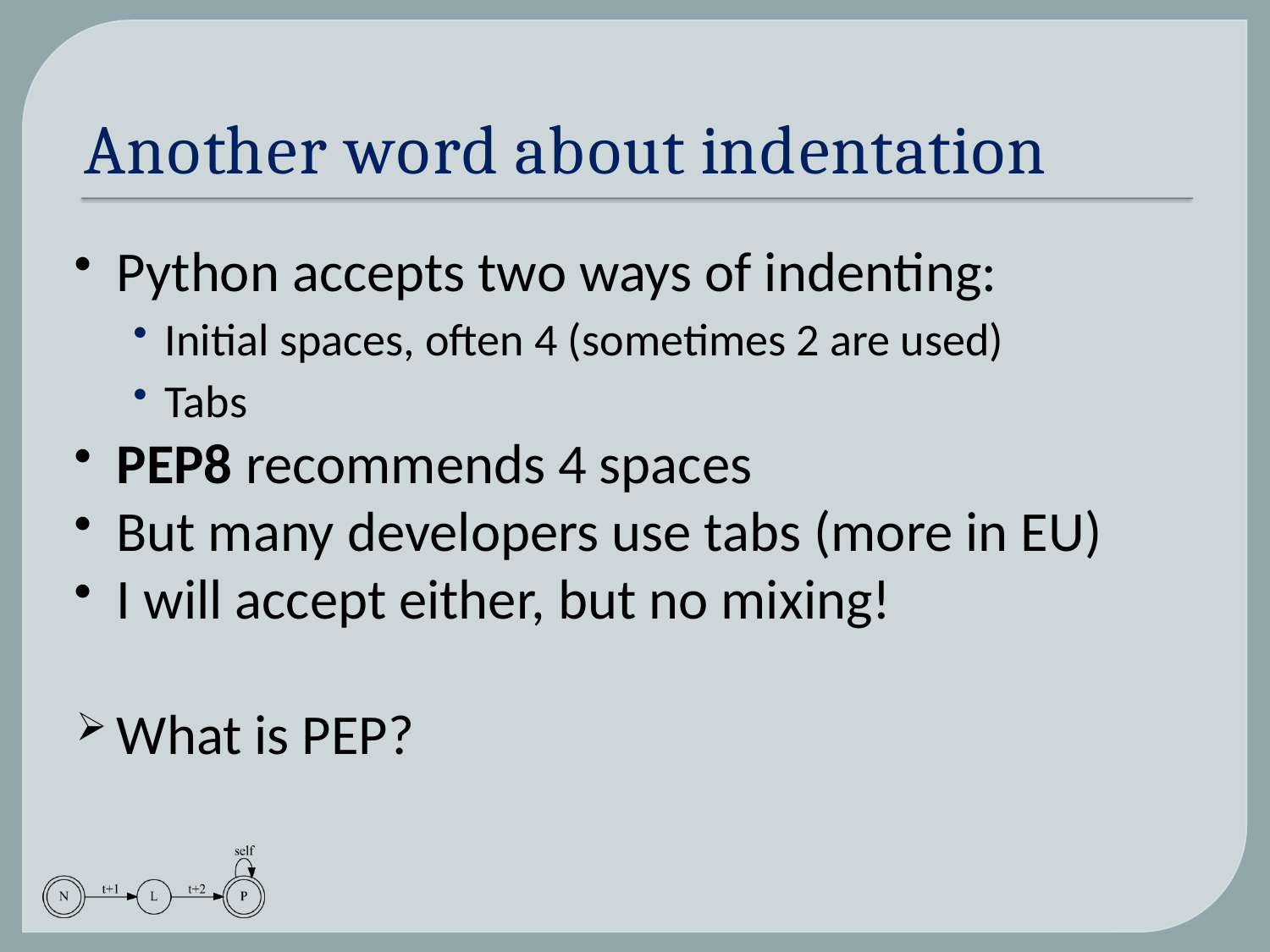

# Another word about indentation
Python accepts two ways of indenting:
Initial spaces, often 4 (sometimes 2 are used)
Tabs
PEP8 recommends 4 spaces
But many developers use tabs (more in EU)
I will accept either, but no mixing!

What is PEP?